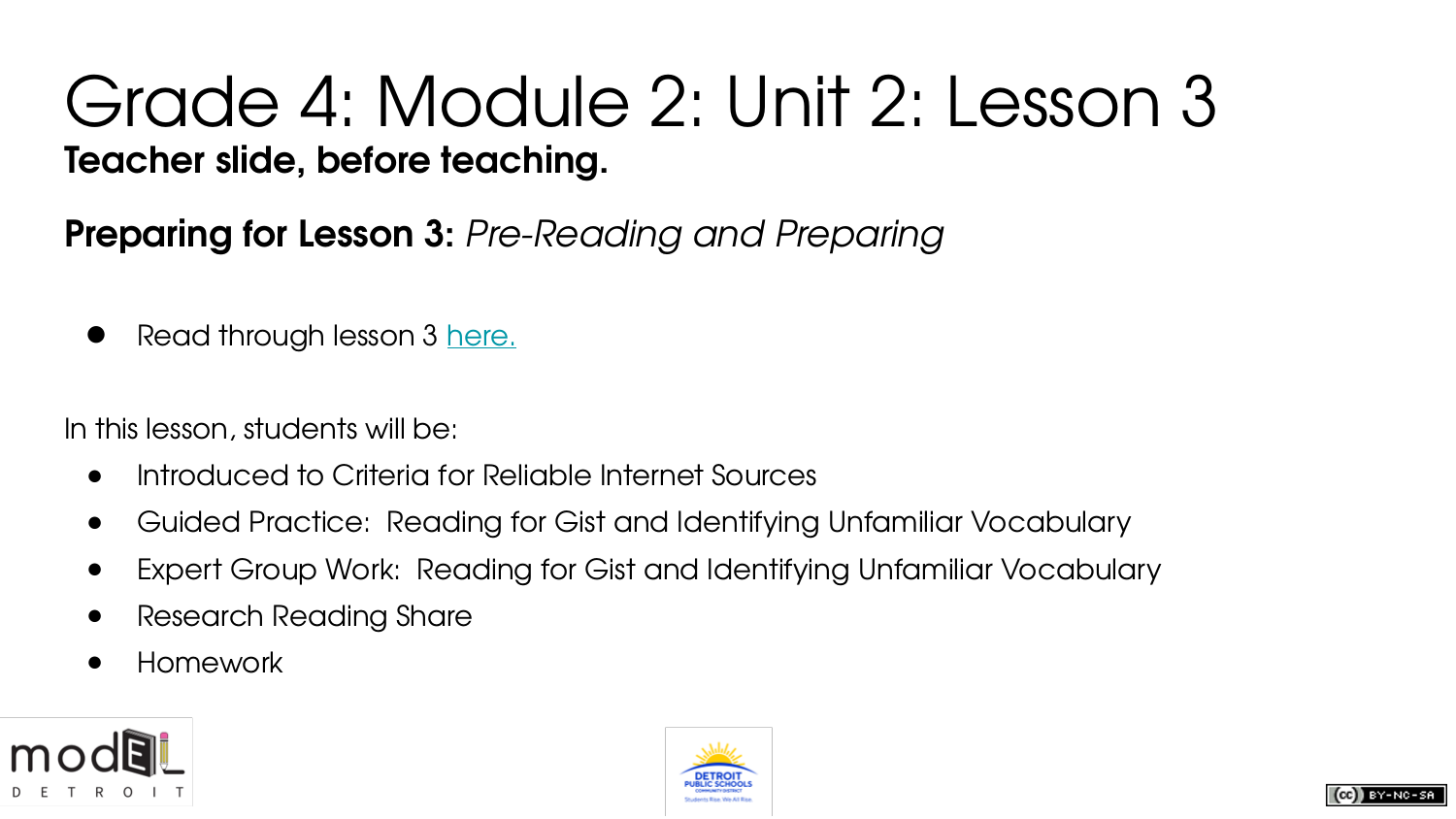

# Grade 4: Module 2: Unit 2: Lesson 3
Teacher slide, before teaching.
Preparing for Lesson 3: Pre-Reading and Preparing

Read through lesson 3 here.

In this lesson, students will be:
Introduced to Criteria for Reliable Internet Sources
Guided Practice:  Reading for Gist and Identifying Unfamiliar Vocabulary
Expert Group Work:  Reading for Gist and Identifying Unfamiliar Vocabulary
Research Reading Share
Homework